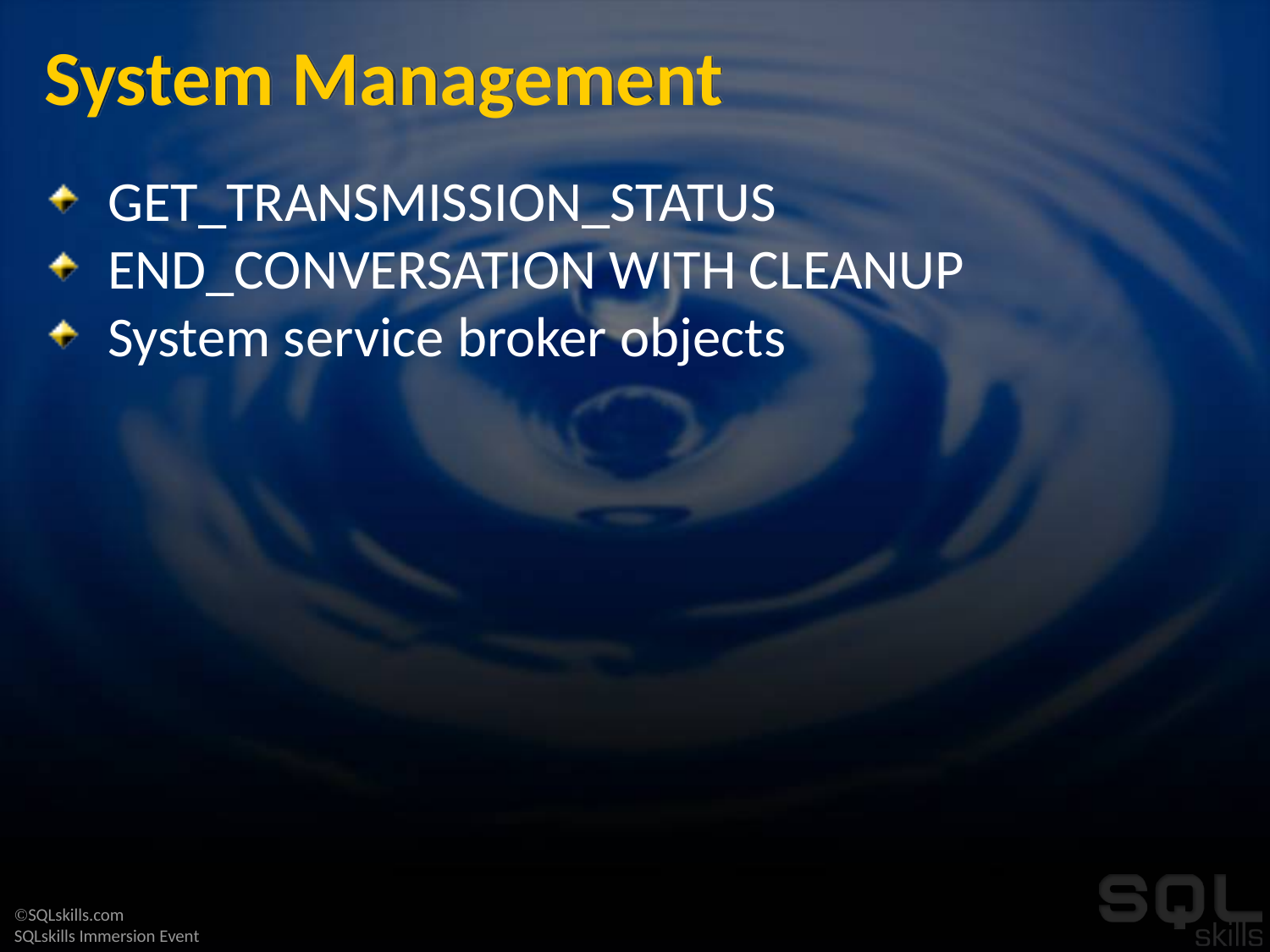

# System Management
GET_TRANSMISSION_STATUS
END_CONVERSATION WITH CLEANUP
System service broker objects